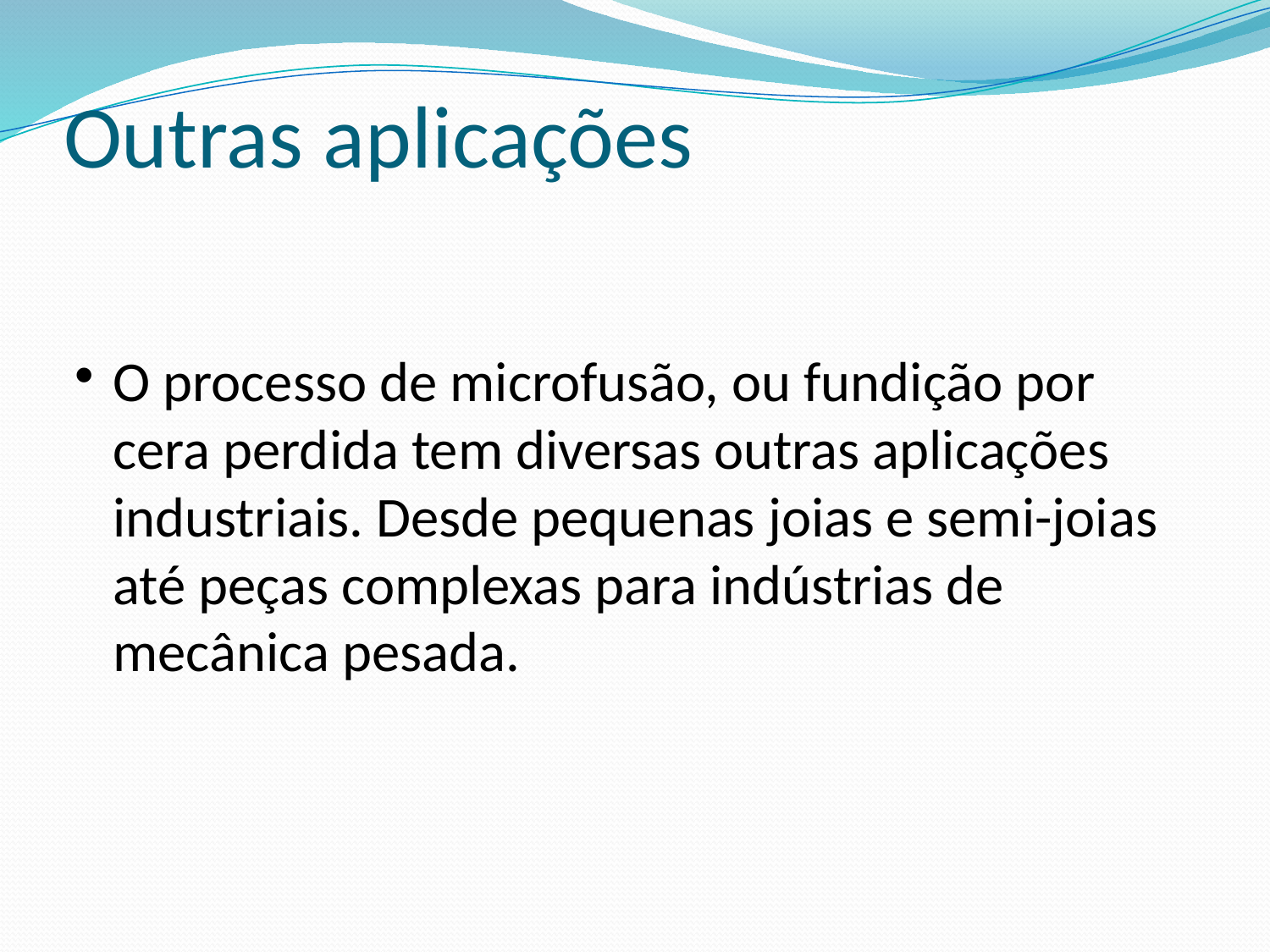

# Outras aplicações
O processo de microfusão, ou fundição por cera perdida tem diversas outras aplicações industriais. Desde pequenas joias e semi-joias até peças complexas para indústrias de mecânica pesada.